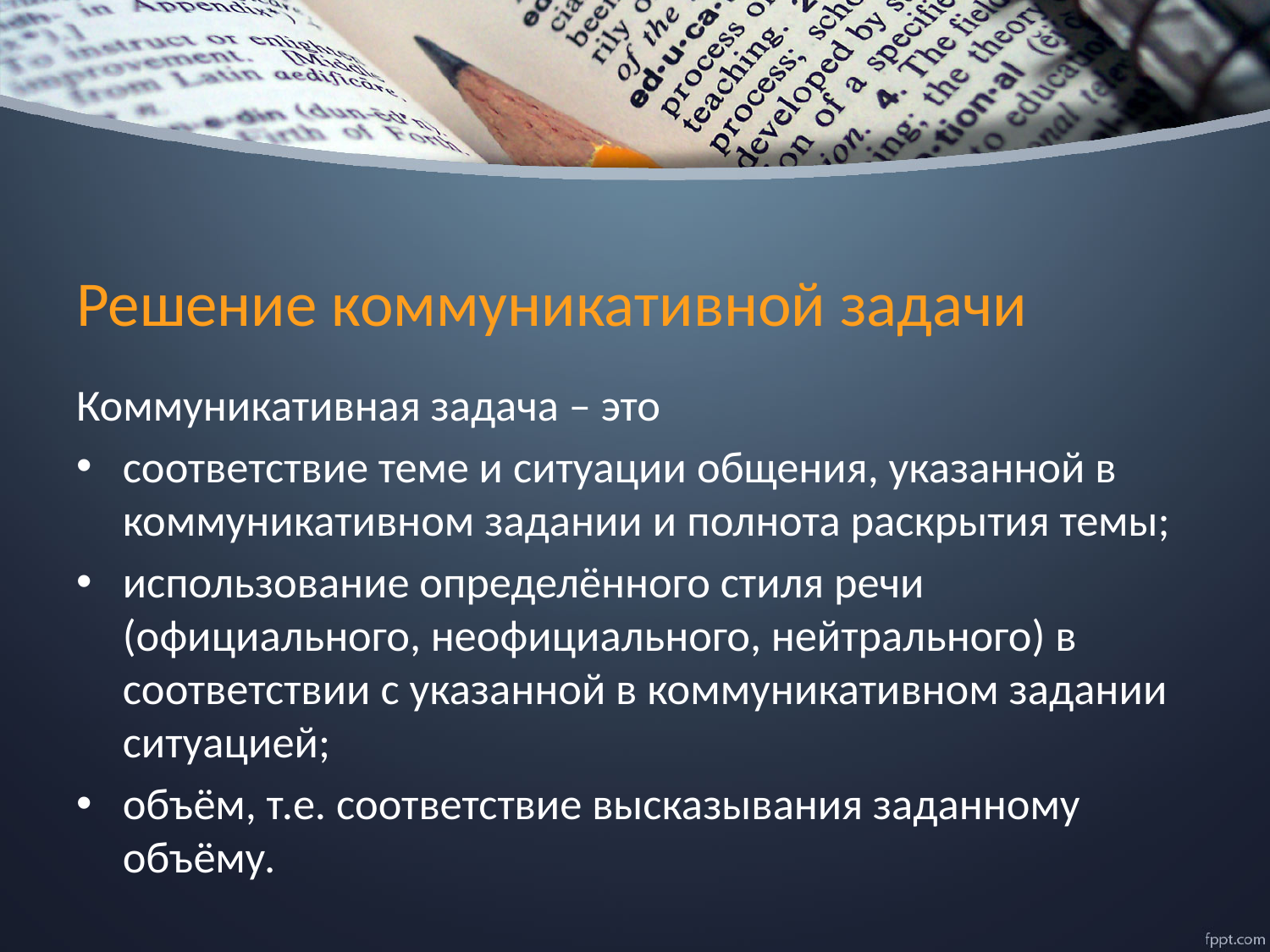

# Решение коммуникативной задачи
Коммуникативная задача – это
соответствие теме и ситуации общения, указанной в коммуникативном задании и полнота раскрытия темы;
использование определённого стиля речи (официального, неофициального, нейтрального) в соответствии с указанной в коммуникативном задании ситуацией;
объём, т.е. соответствие высказывания заданному объёму.